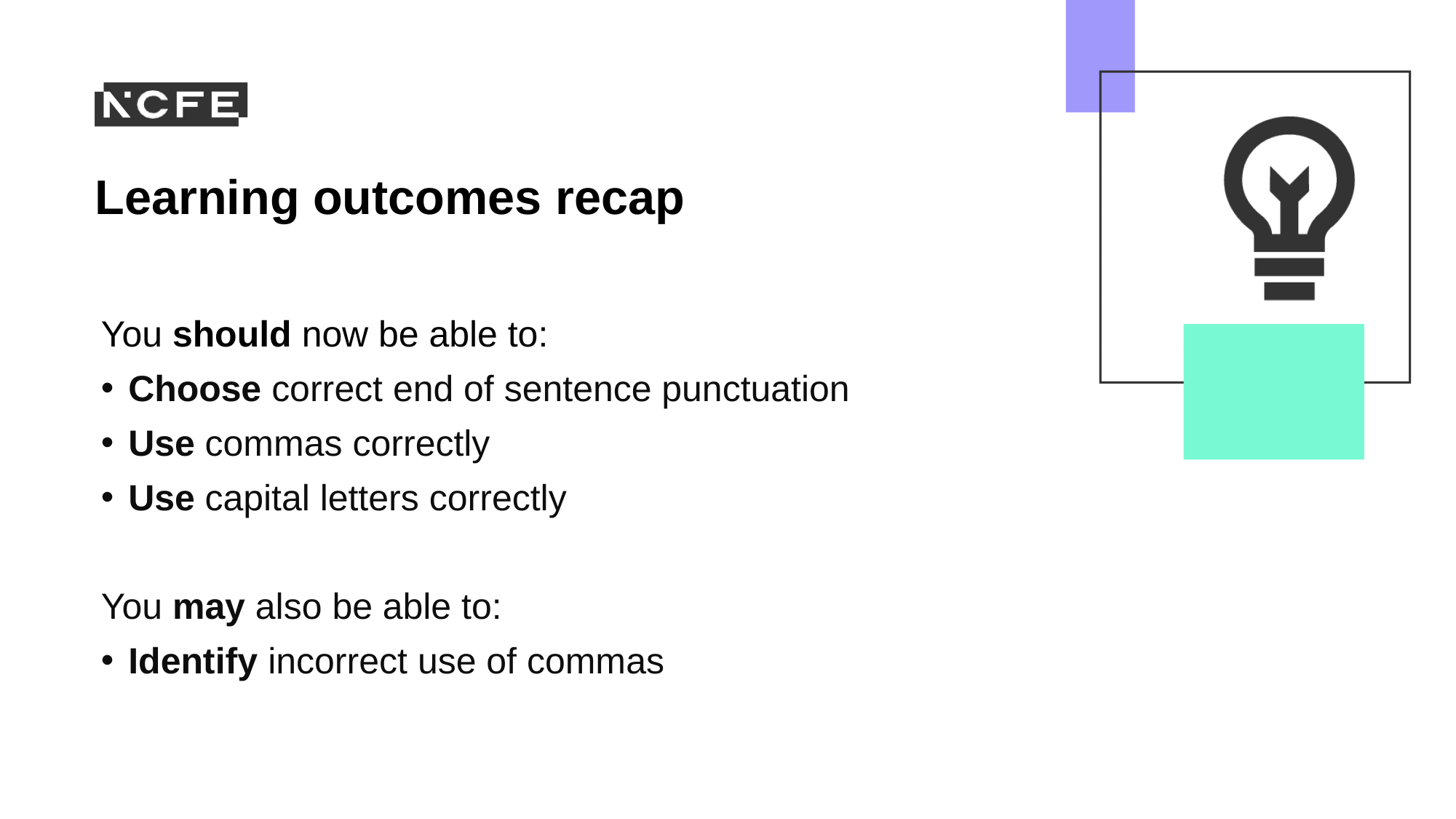

You should now be able to:
Choose correct end of sentence punctuation
Use commas correctly
Use capital letters correctly

You may also be able to:
Identify incorrect use of commas